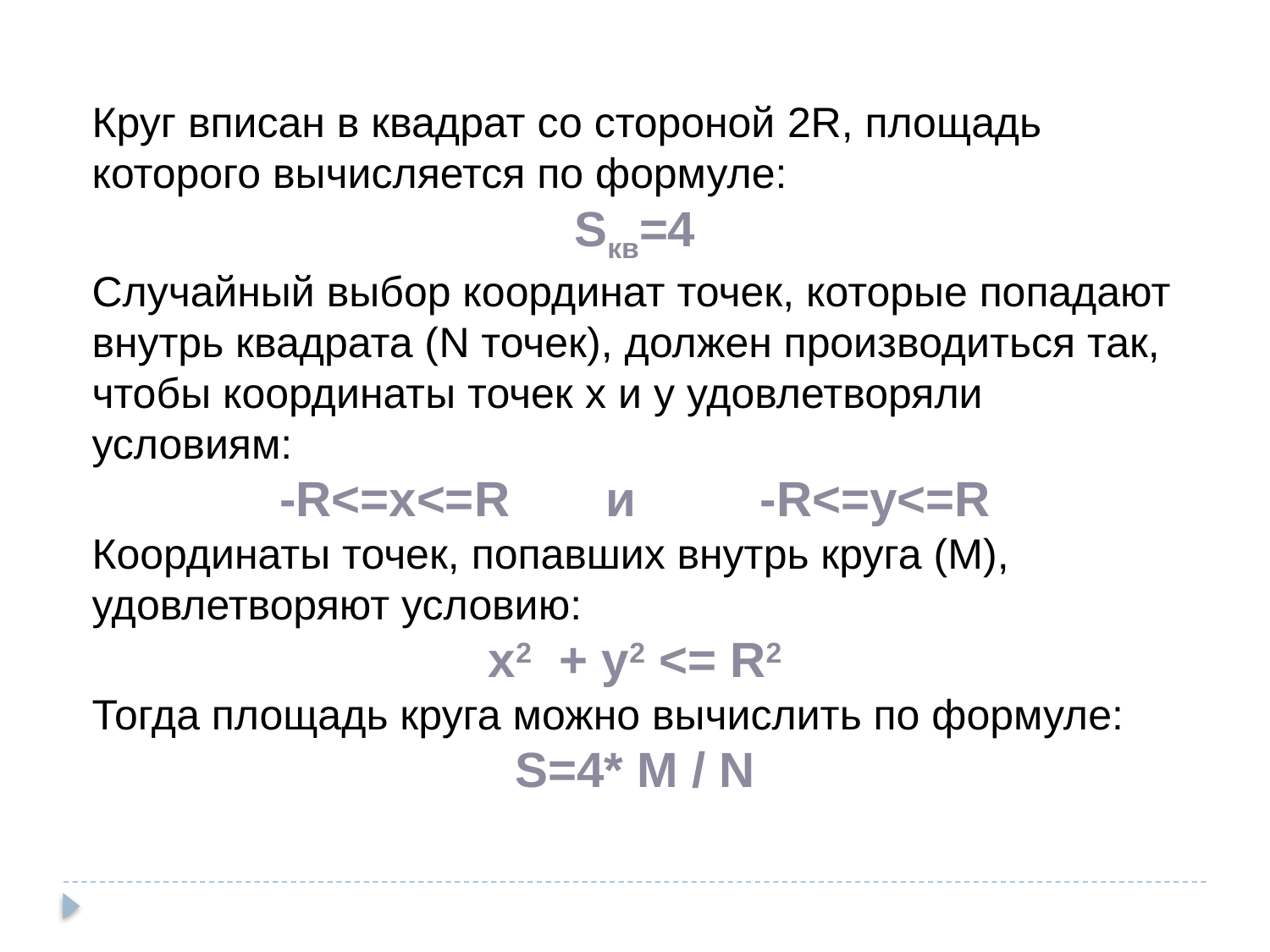

Круг вписан в квадрат со стороной 2R, площадь которого вычисляется по формуле:
Sкв=4
Случайный выбор координат точек, которые попадают внутрь квадрата (N точек), должен производиться так, чтобы координаты точек x и y удовлетворяли условиям:
-R<=x<=R       и         -R<=y<=R
Координаты точек, попавших внутрь круга (М), удовлетворяют условию:
x2  + y2 <= R2
Тогда площадь круга можно вычислить по формуле:
S=4* M / N